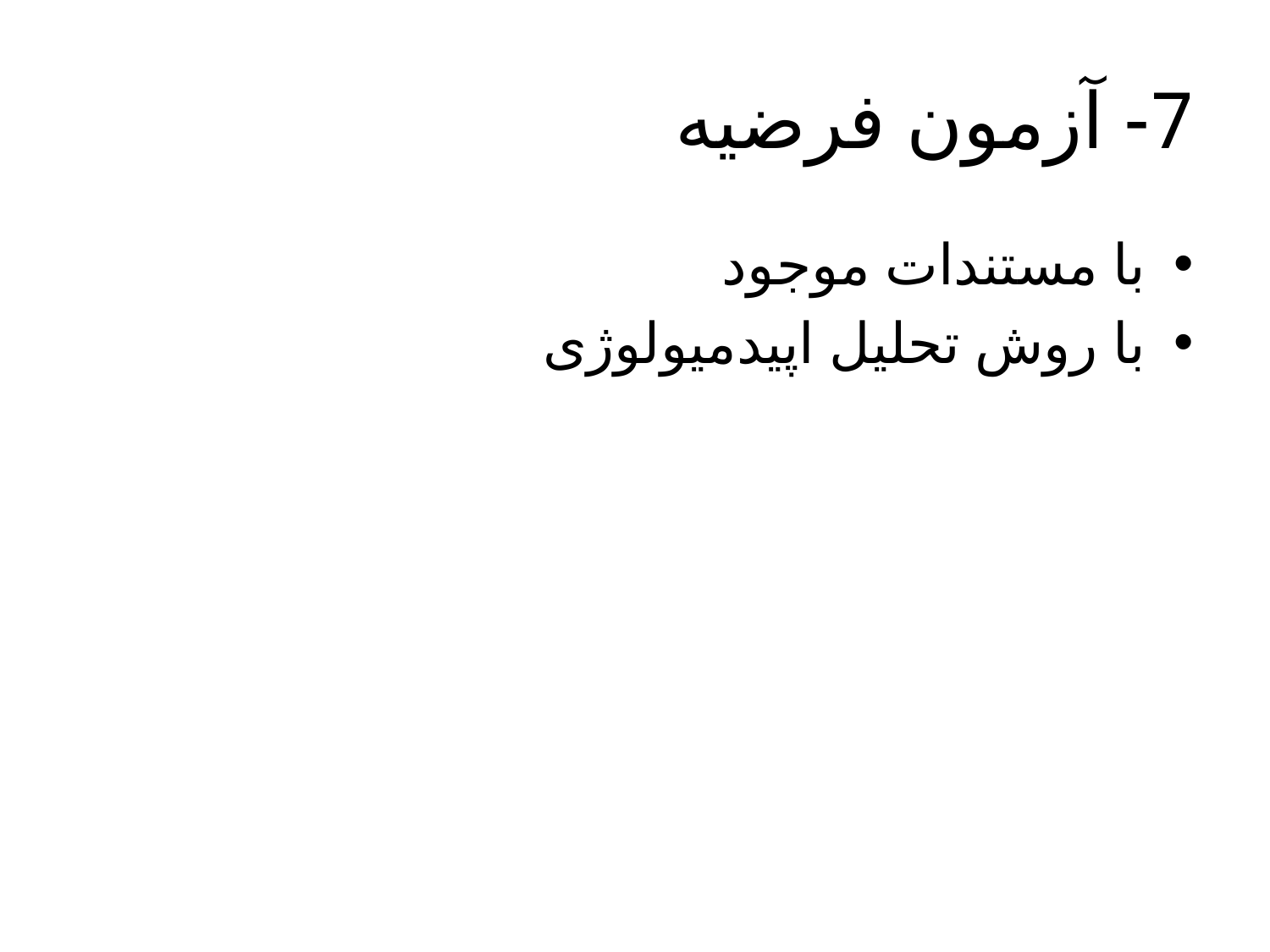

# 7- آزمون فرضیه
با مستندات موجود
با روش تحلیل اپیدمیولوژی